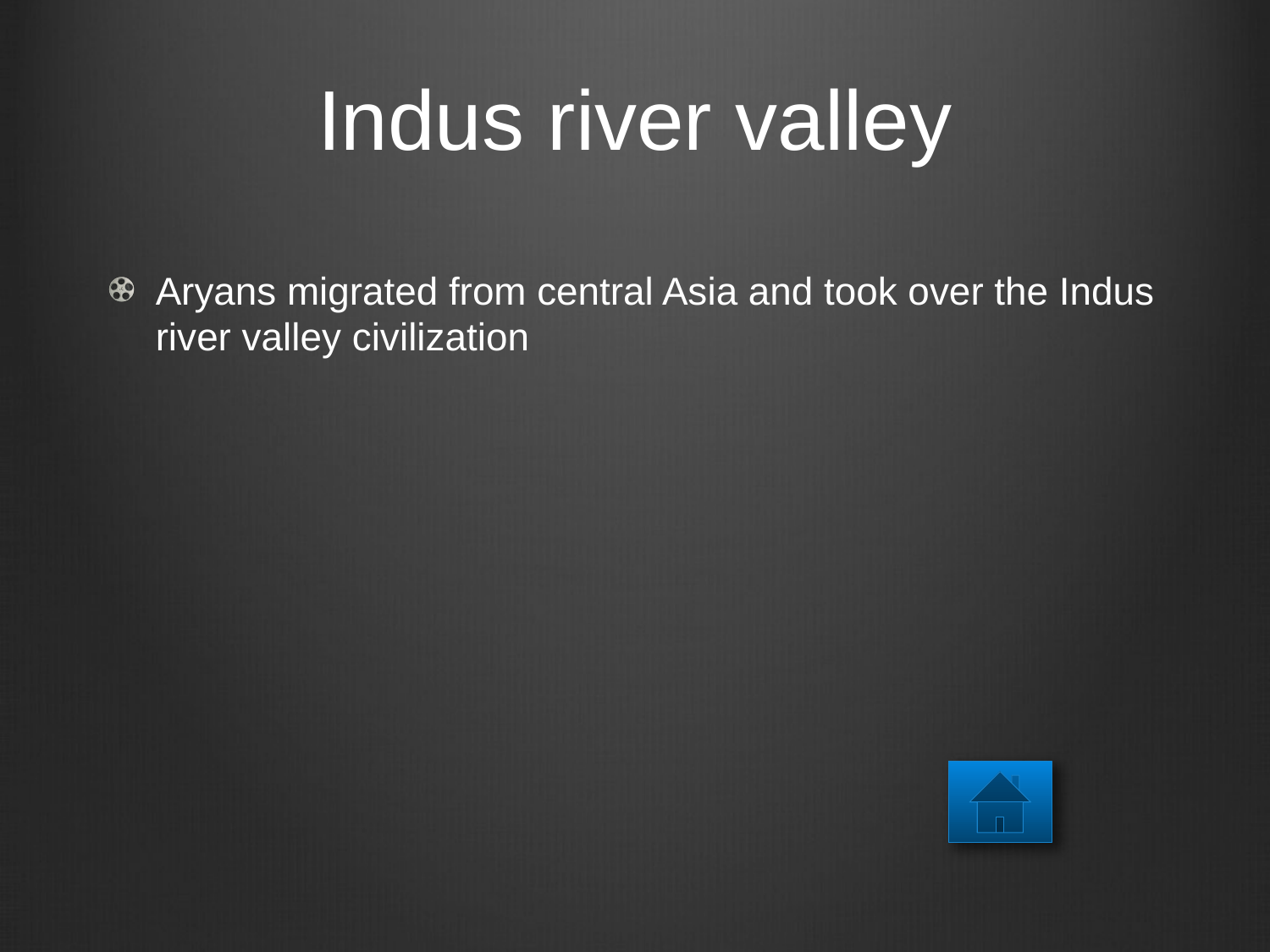

# Indus river valley
Aryans migrated from central Asia and took over the Indus river valley civilization